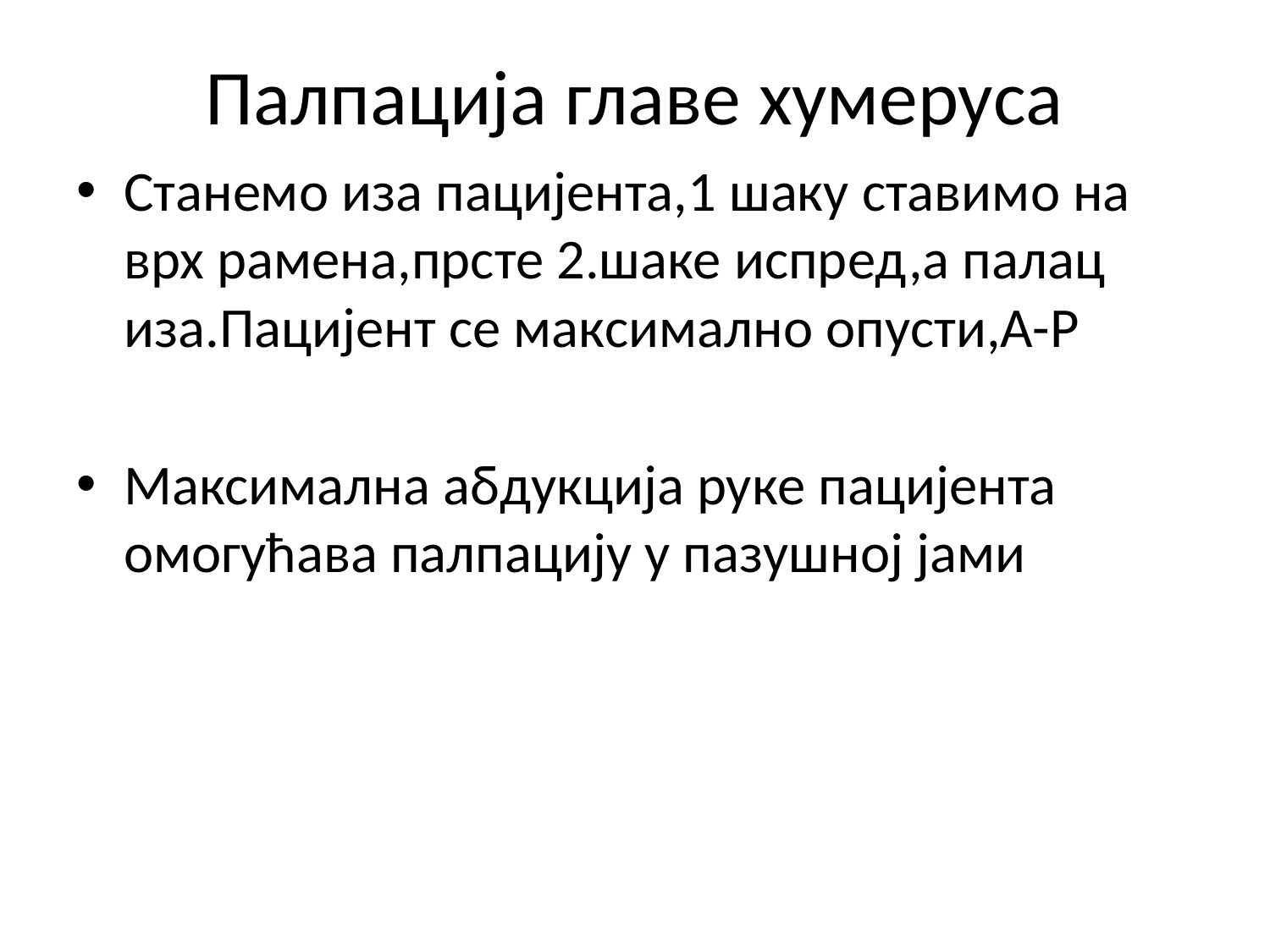

# Палпација главе хумеруса
Станемо иза пацијента,1 шаку ставимо на врх рамена,прсте 2.шаке испред,а палац иза.Пацијент се максимално опусти,А-Р

Максимална абдукција руке пацијента омогућава палпацију у пазушној јами